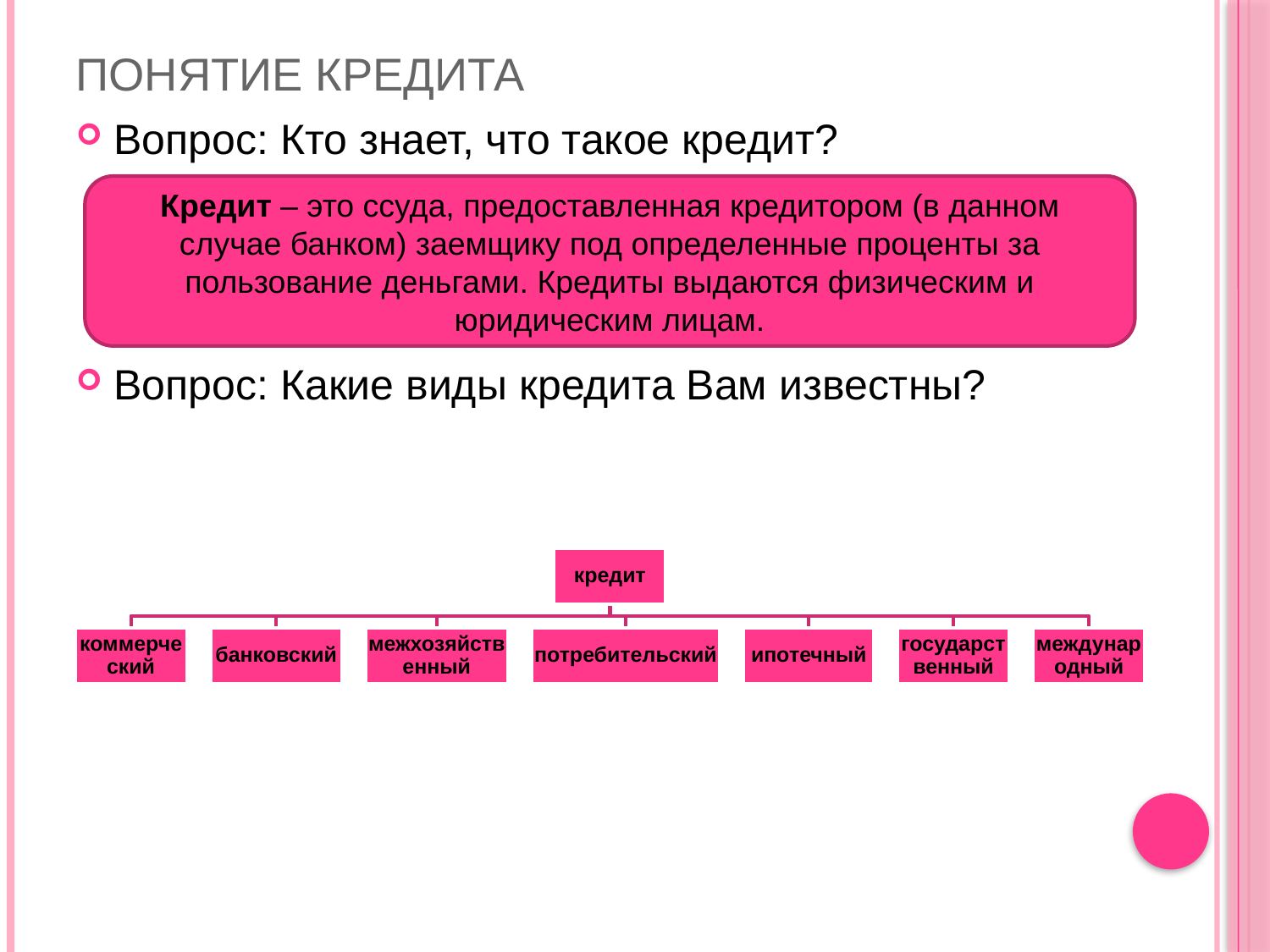

# Понятие кредита
Вопрос: Кто знает, что такое кредит?

Вопрос: Какие виды кредита Вам известны?

Кредит – это ссуда, предоставленная кредитором (в данном случае банком) заемщику под определенные проценты за пользование деньгами. Кредиты выдаются физическим и юридическим лицам.
кредит
коммерческий
банковский
межхозяйственный
потребительский
ипотечный
государственный
международный